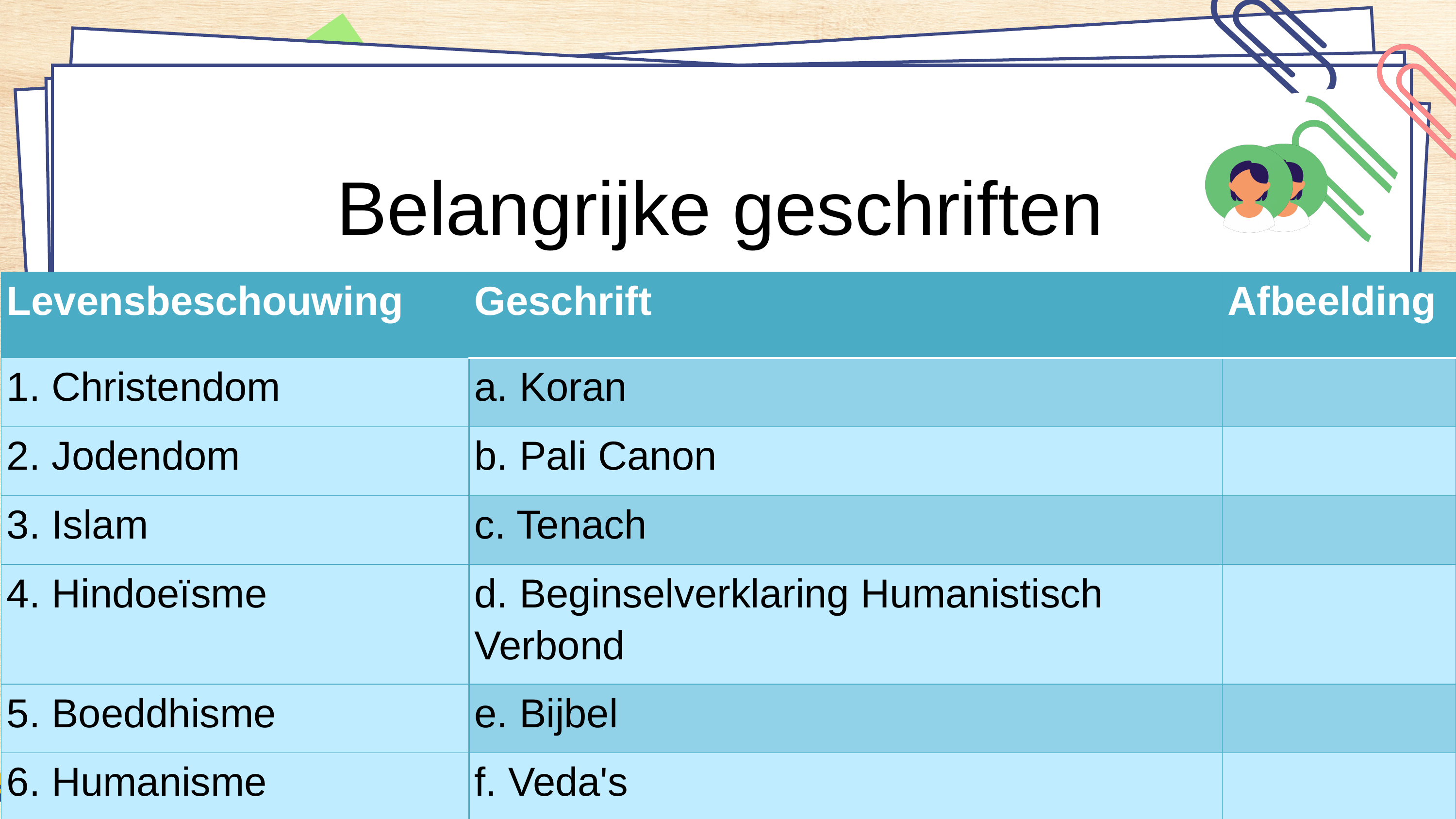

Belangrijke geschriften

| Levensbeschouwing | Geschrift | Afbeelding |
| --- | --- | --- |
| 1. Christendom | a. Koran |  |
| 2. Jodendom | b. Pali Canon |  |
| 3. Islam | c. Tenach |  |
| 4. Hindoeïsme | d. Beginselverklaring Humanistisch Verbond |  |
| 5. Boeddhisme | e. Bijbel |  |
| 6. Humanisme | f. Veda's |  |